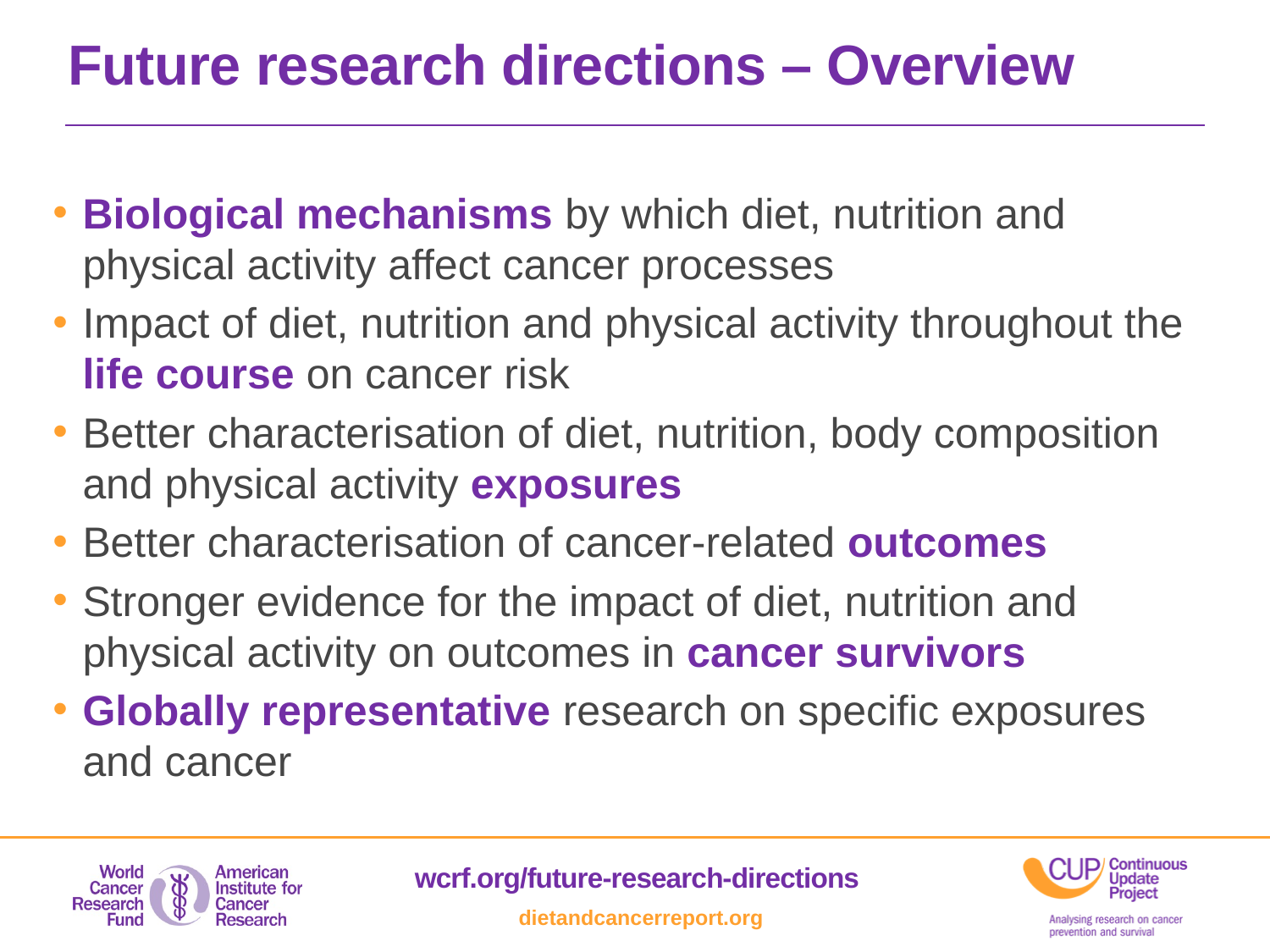

Future research directions – Overview

Biological mechanisms by which diet, nutrition and physical activity affect cancer processes
Impact of diet, nutrition and physical activity throughout the life course on cancer risk
Better characterisation of diet, nutrition, body composition and physical activity exposures
Better characterisation of cancer-related outcomes
Stronger evidence for the impact of diet, nutrition and physical activity on outcomes in cancer survivors
Globally representative research on specific exposures and cancer

wcrf.org/future-research-directions